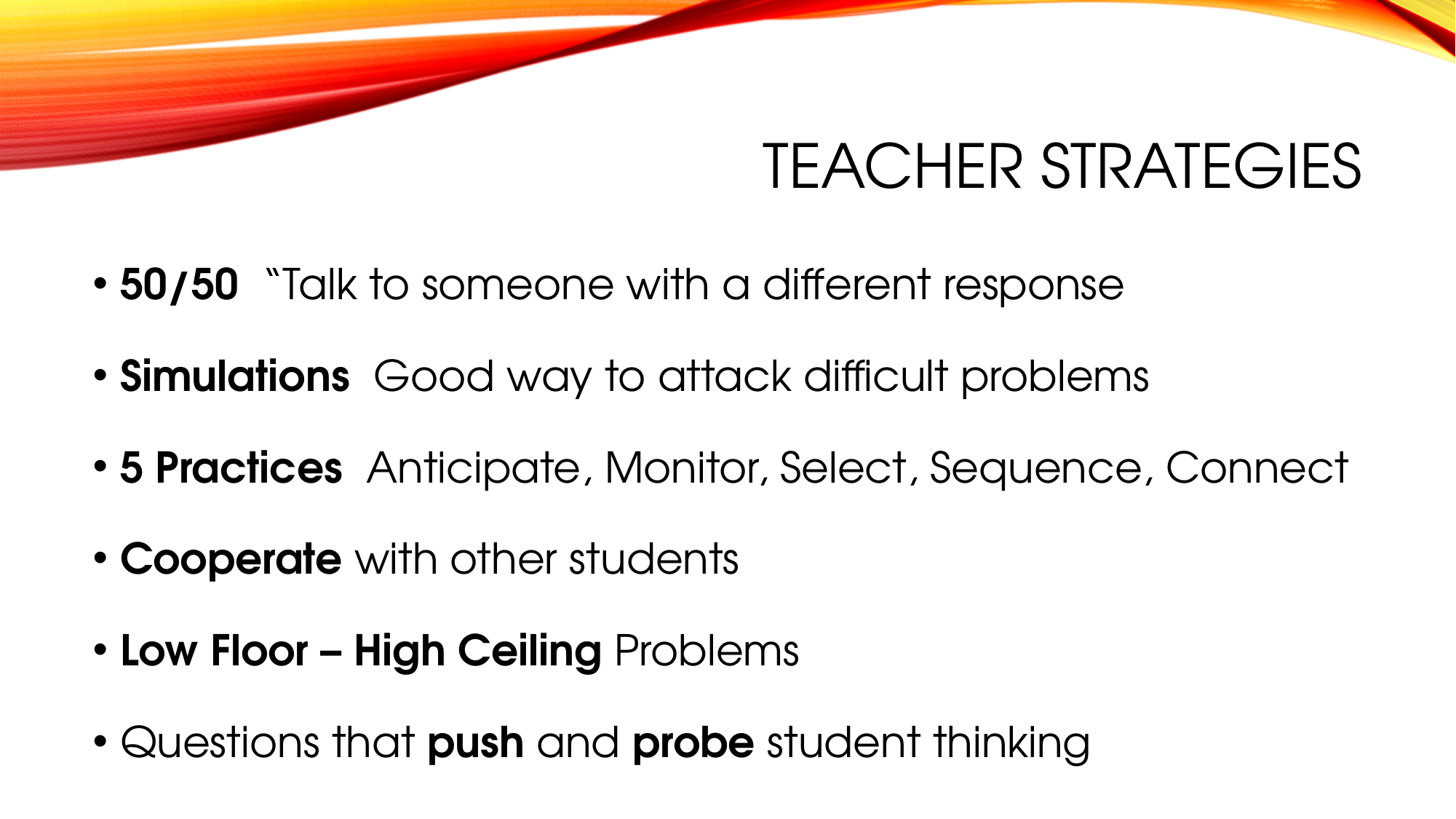

# Teacher strategies
50/50  “Talk to someone with a different response
Simulations  Good way to attack difficult problems
5 Practices  Anticipate, Monitor, Select, Sequence, Connect
Cooperate with other students
Low Floor – High Ceiling Problems
Questions that push and probe student thinking